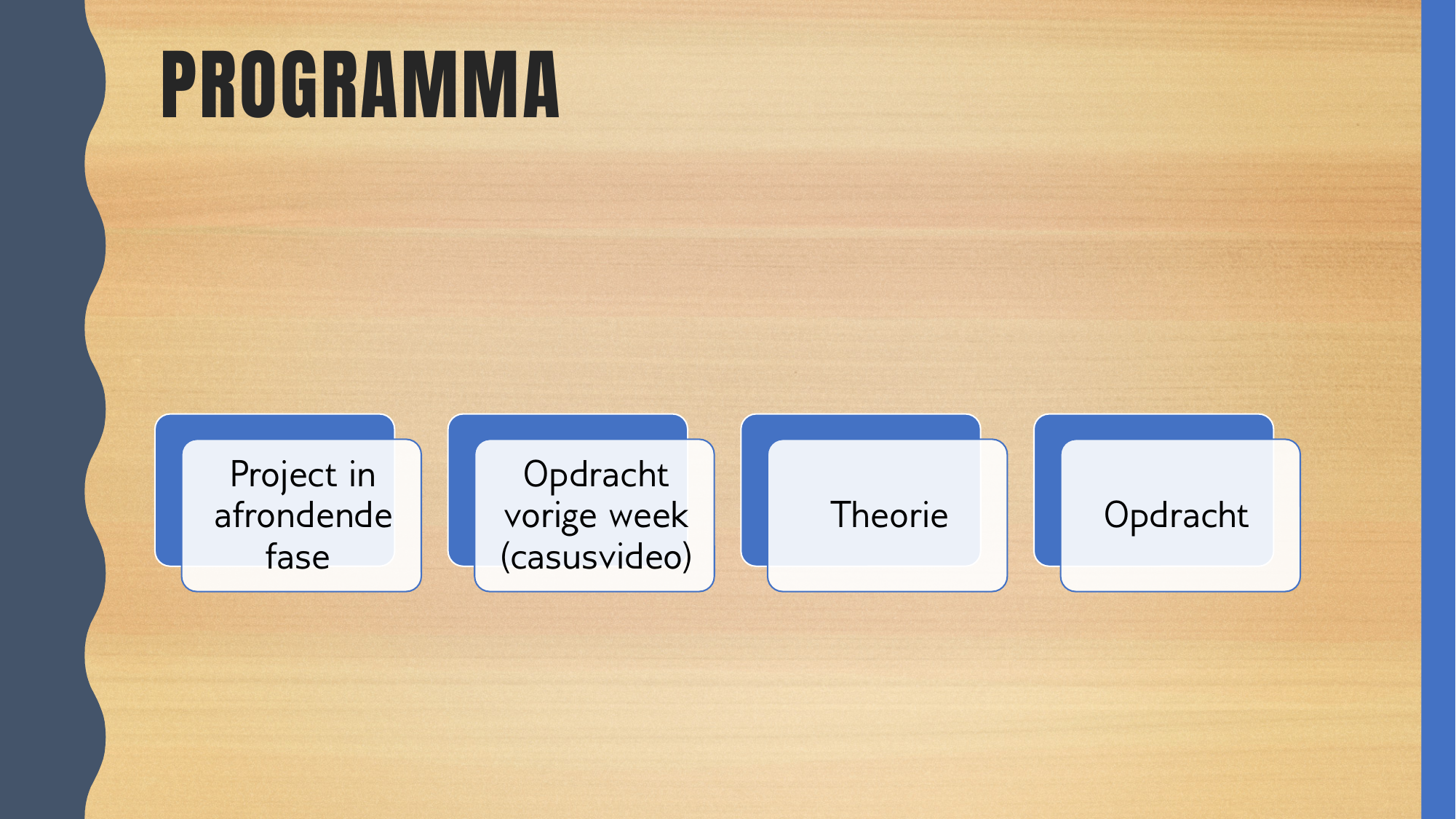

# Programma
Project in afrondende fase
Opdracht vorige week (casusvideo)
Theorie
Opdracht